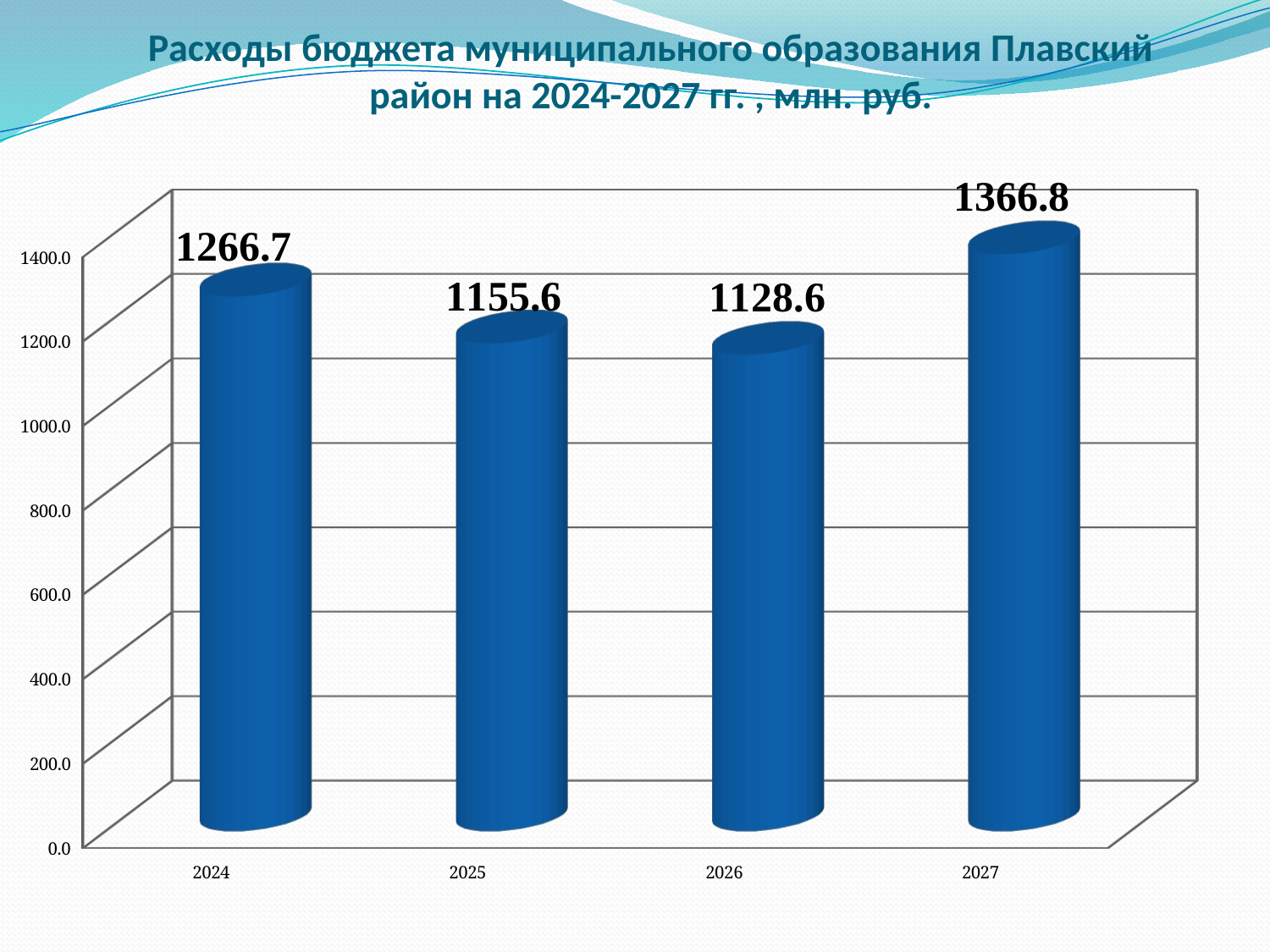

# Расходы бюджета муниципального образования Плавский район на 2024-2027 гг. , млн. руб.

[unsupported chart]